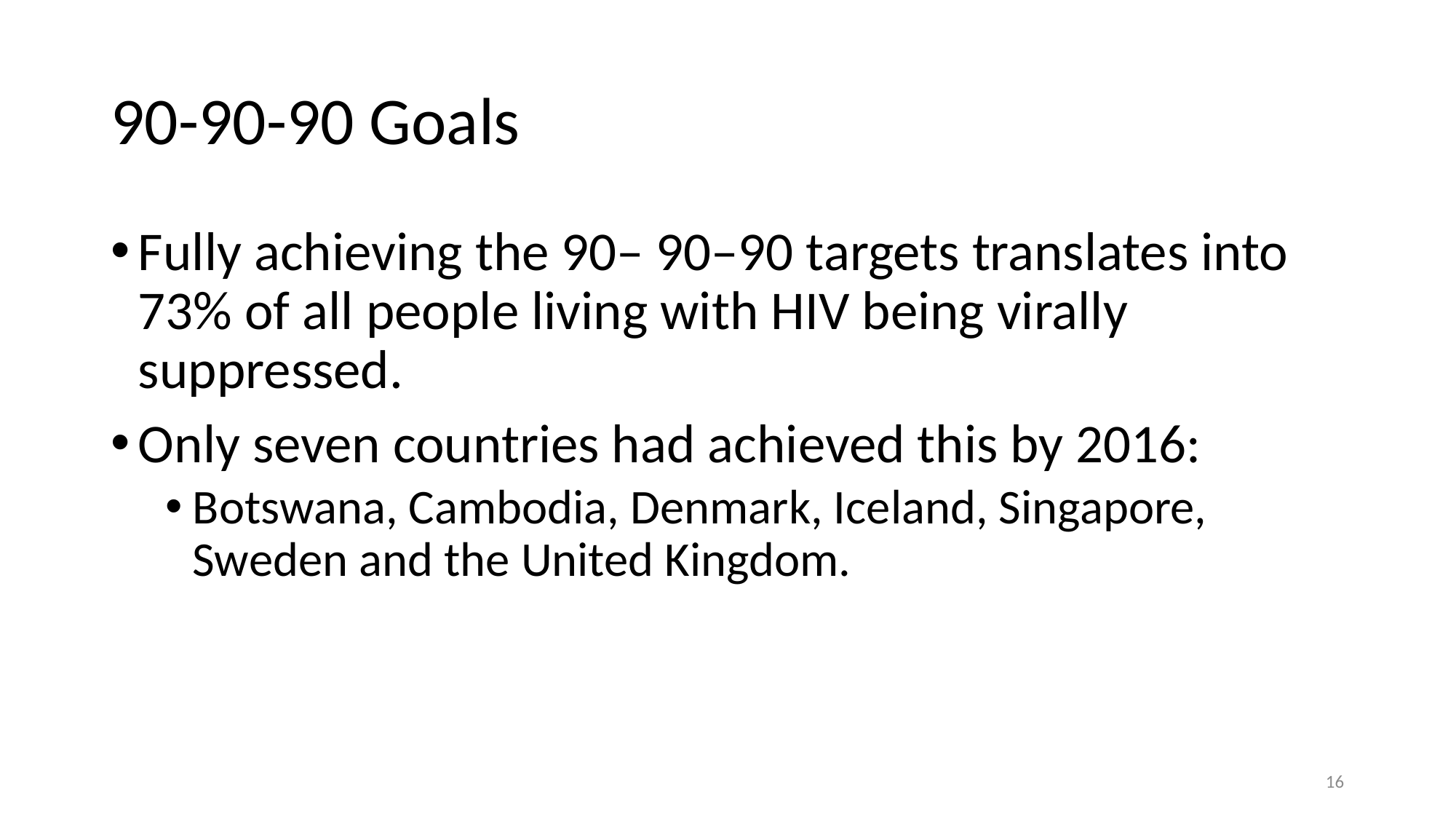

# 90-90-90 Goals
Fully achieving the 90– 90–90 targets translates into 73% of all people living with HIV being virally suppressed.
Only seven countries had achieved this by 2016:
Botswana, Cambodia, Denmark, Iceland, Singapore, Sweden and the United Kingdom.
16